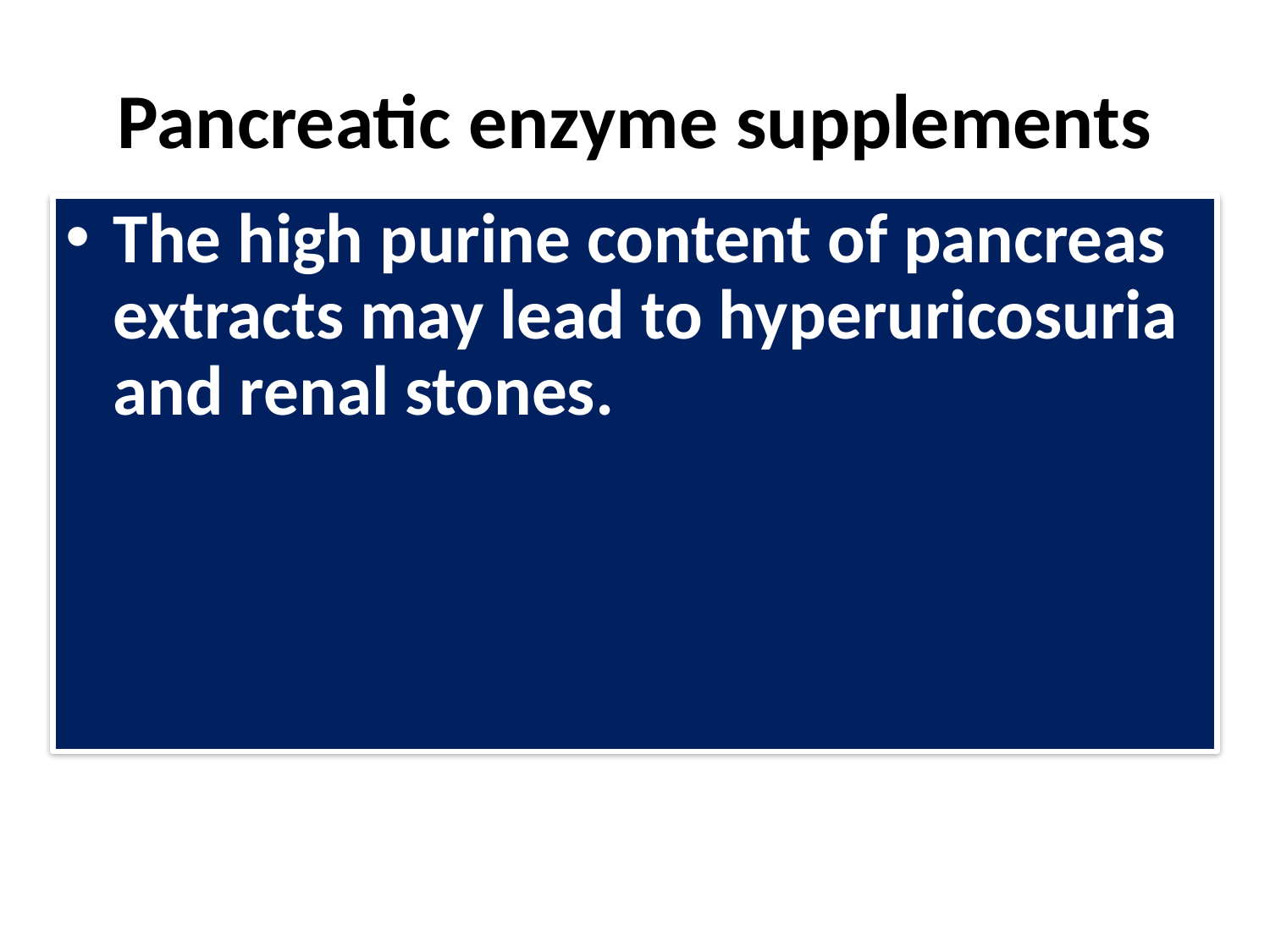

# Pancreatic enzyme supplements
The high purine content of pancreas extracts may lead to hyperuricosuria and renal stones.